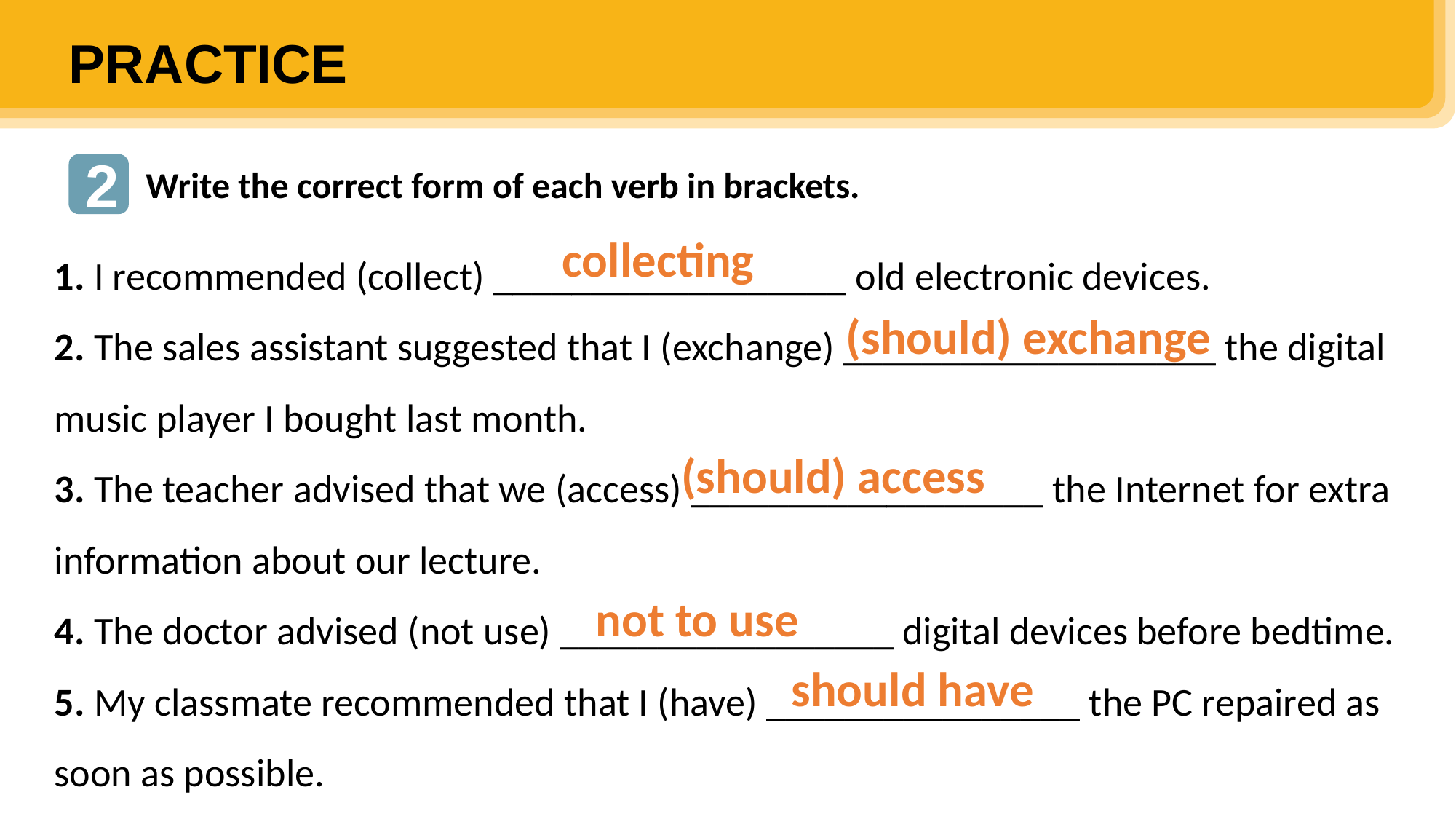

PRACTICE
2

Write the correct form of each verb in brackets.
1. I recommended (collect) __________________ old electronic devices.
2. The sales assistant suggested that I (exchange) ___________________ the digital music player I bought last month.
3. The teacher advised that we (access) __________________ the Internet for extra
information about our lecture.
4. The doctor advised (not use) _________________ digital devices before bedtime.
5. My classmate recommended that I (have) ________________ the PC repaired as soon as possible.
collecting
(should) exchange
(should) access
not to use
should have